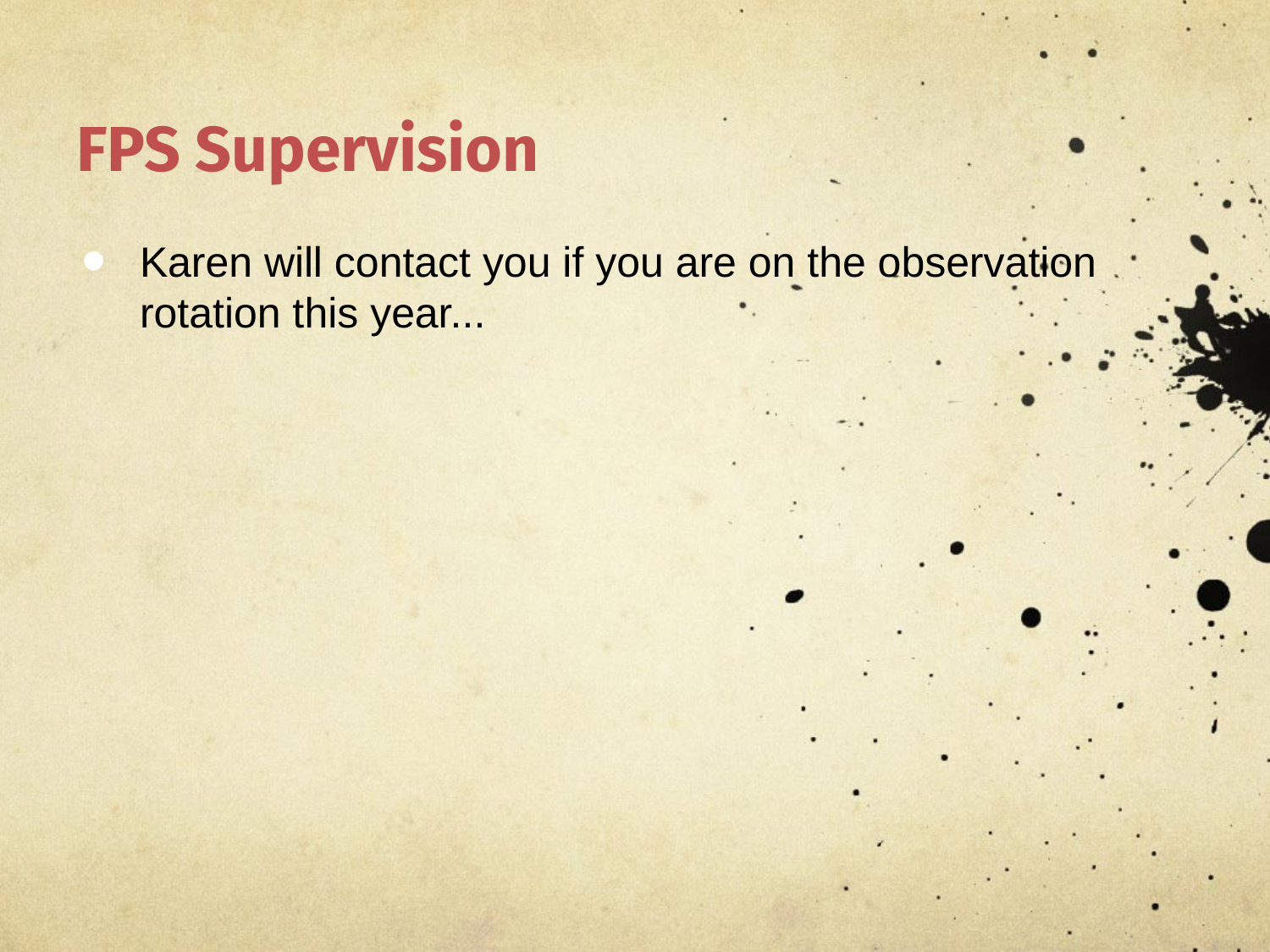

# FPS Supervision
Karen will contact you if you are on the observation rotation this year...